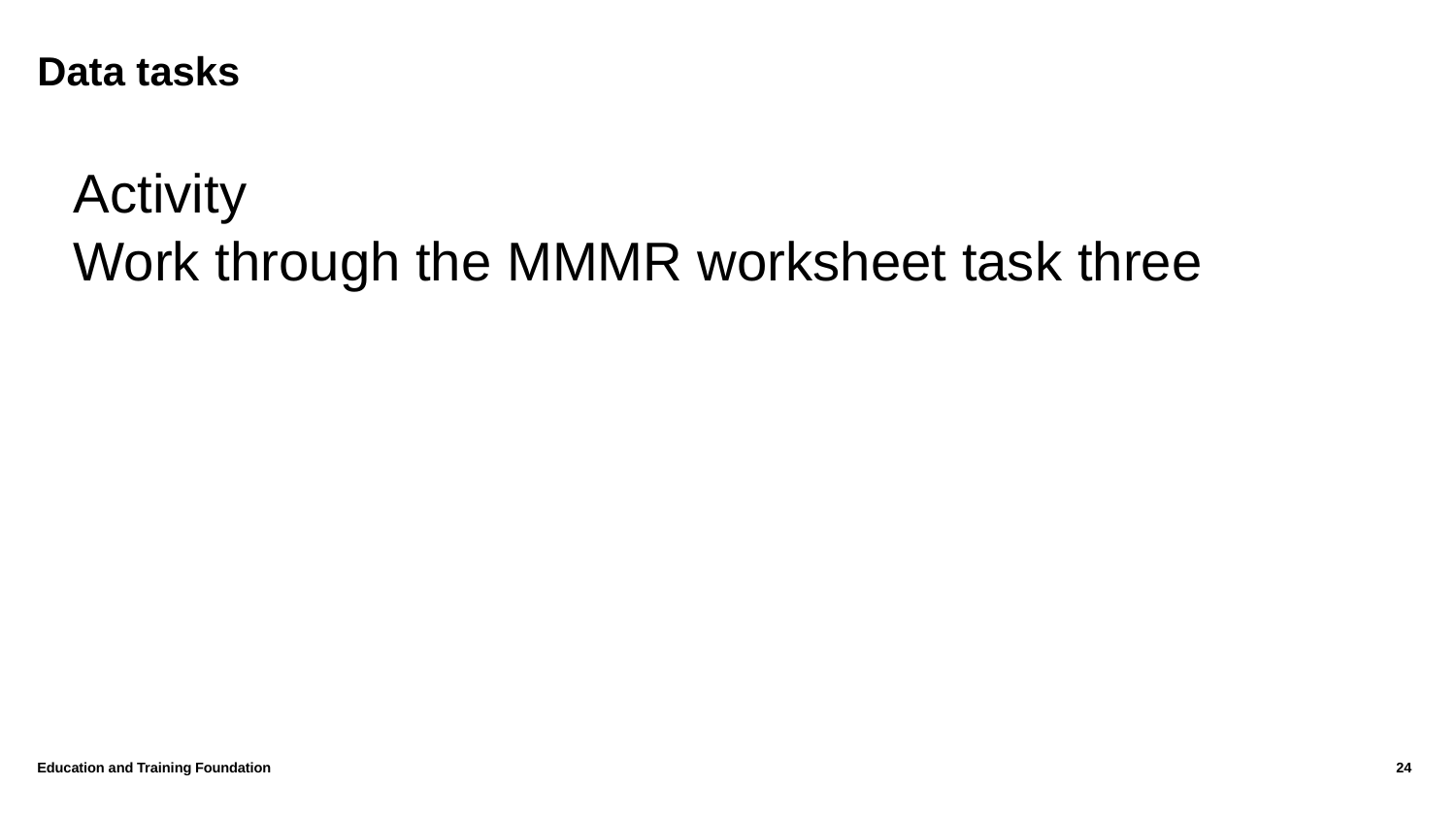

# Data tasks
Activity
Work through the MMMR worksheet task three
Education and Training Foundation
24